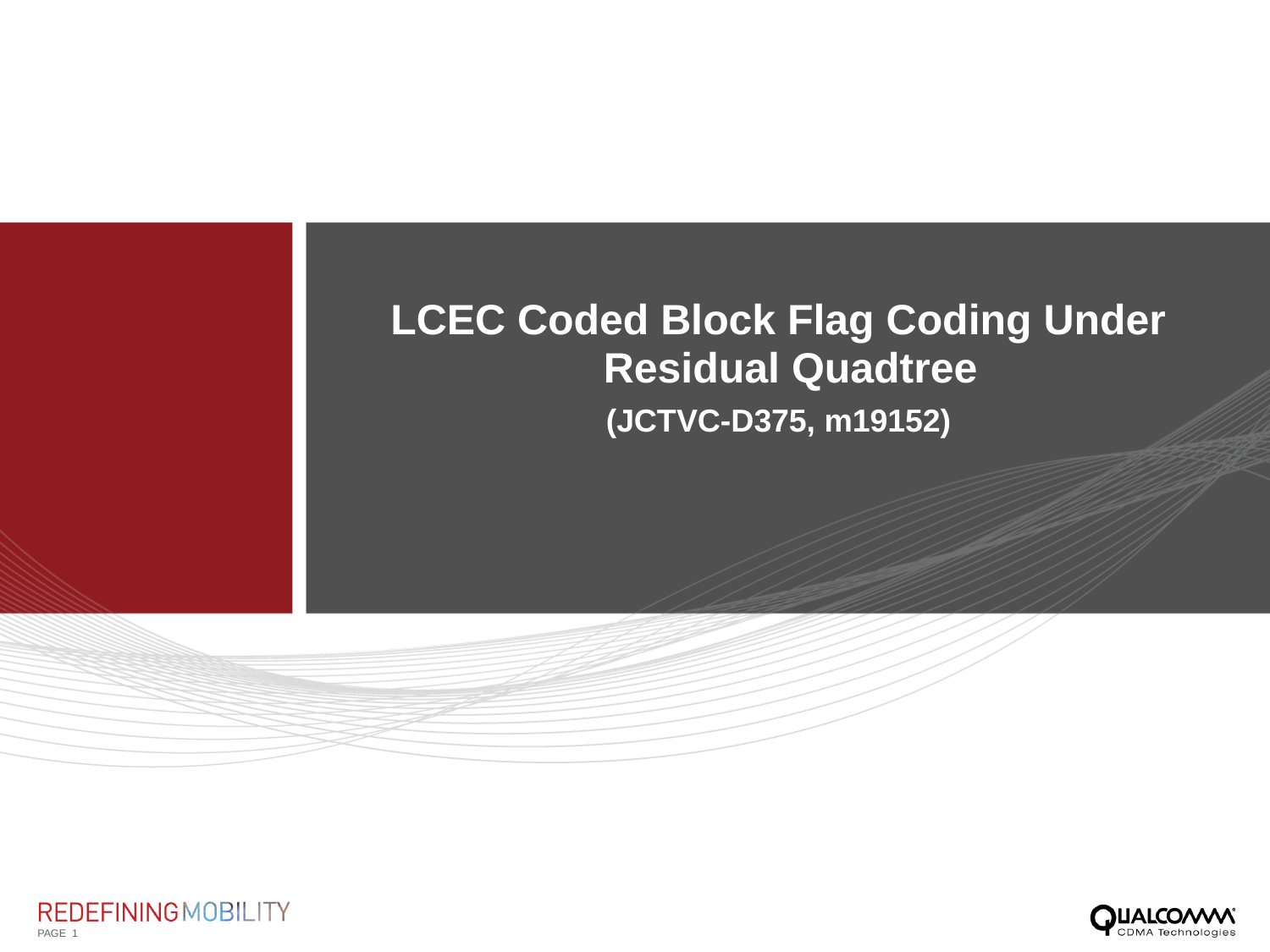

LCEC Coded Block Flag Coding Under Residual Quadtree
(JCTVC-D375, m19152)